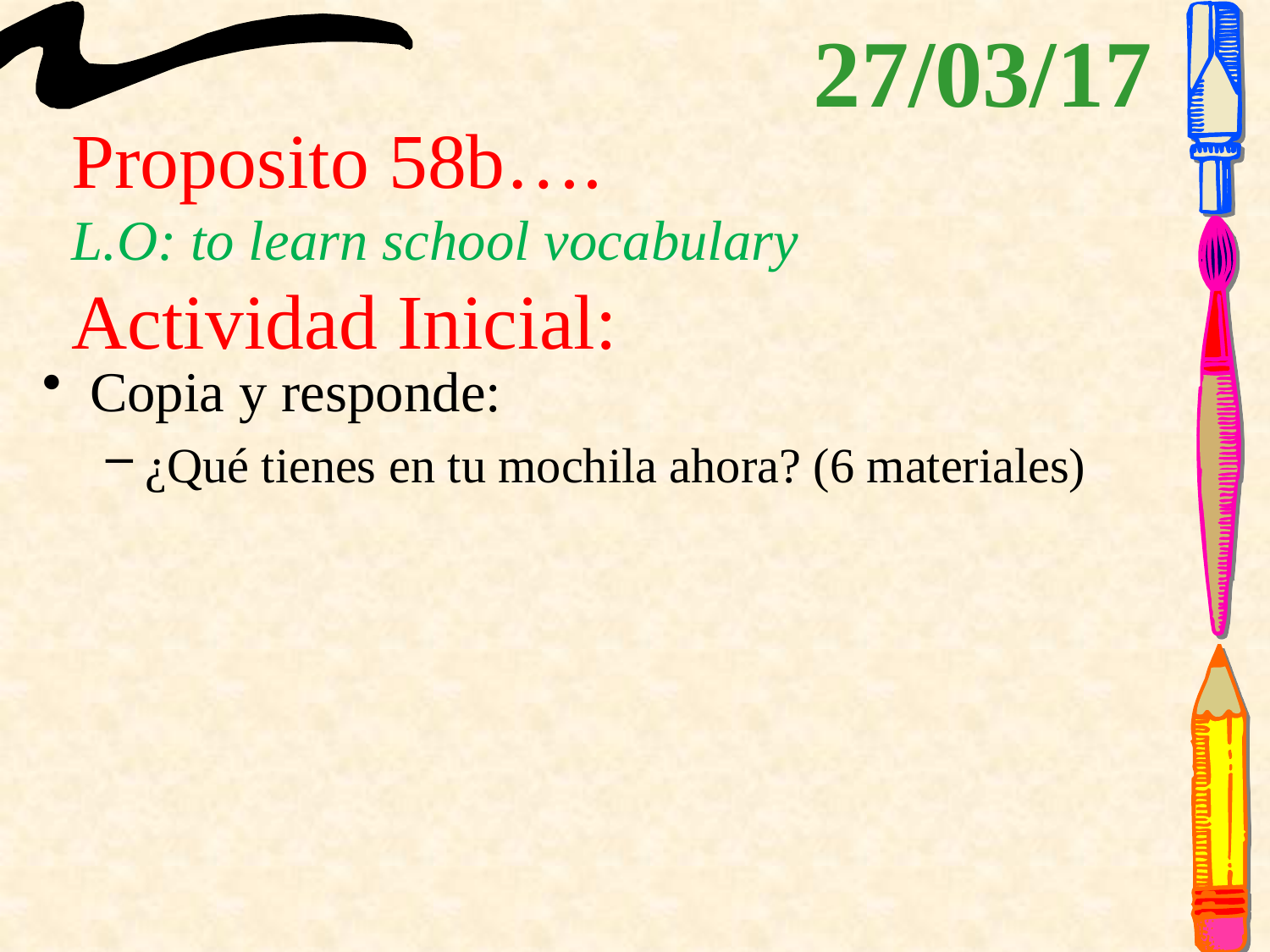

27/03/17
# Proposito 58b…. L.O: to learn school vocabulary Actividad Inicial:
Copia y responde:
¿Qué tienes en tu mochila ahora? (6 materiales)